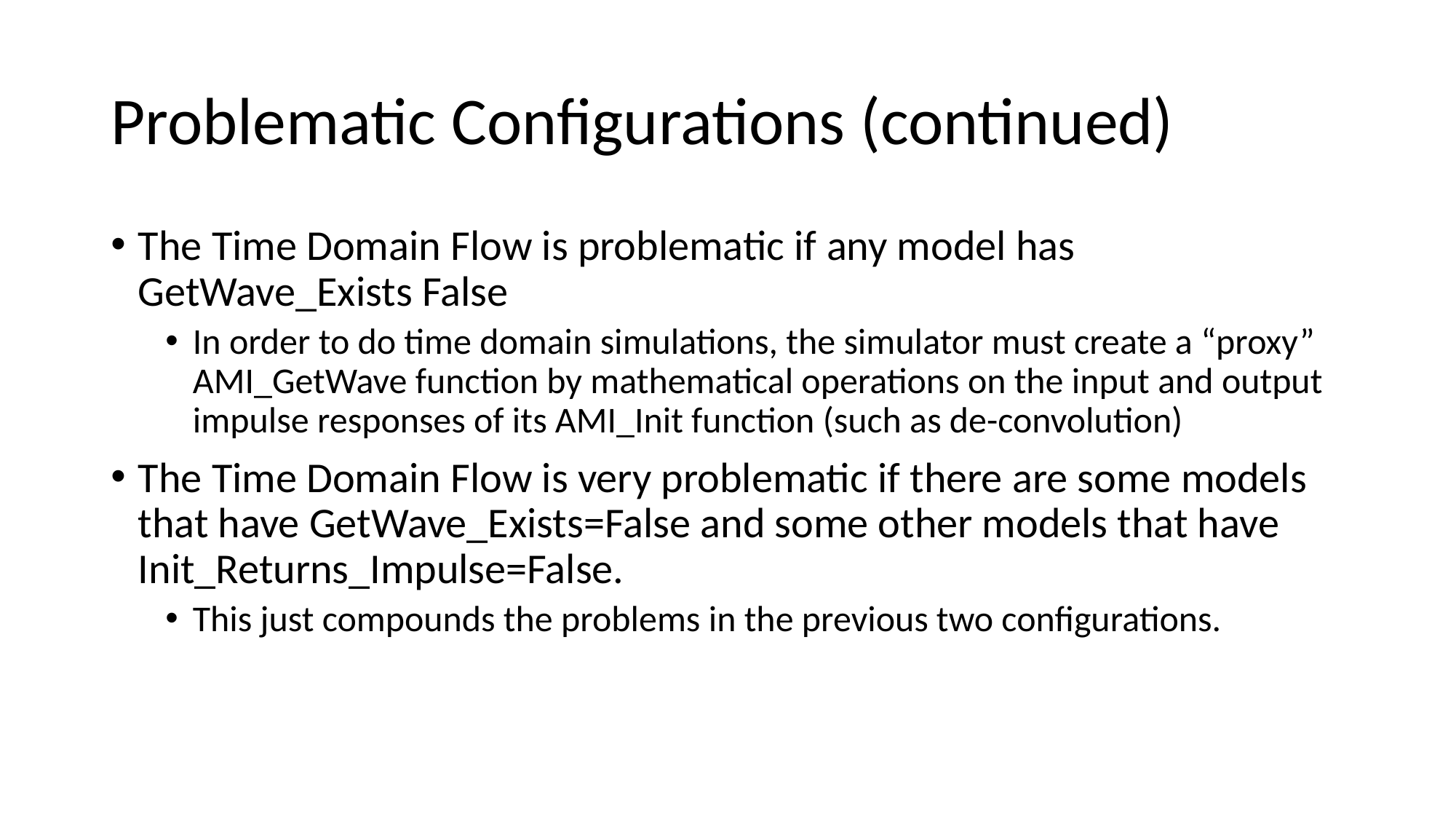

# Problematic Configurations (continued)
The Time Domain Flow is problematic if any model has GetWave_Exists False
In order to do time domain simulations, the simulator must create a “proxy” AMI_GetWave function by mathematical operations on the input and output impulse responses of its AMI_Init function (such as de-convolution)
The Time Domain Flow is very problematic if there are some models that have GetWave_Exists=False and some other models that have Init_Returns_Impulse=False.
This just compounds the problems in the previous two configurations.